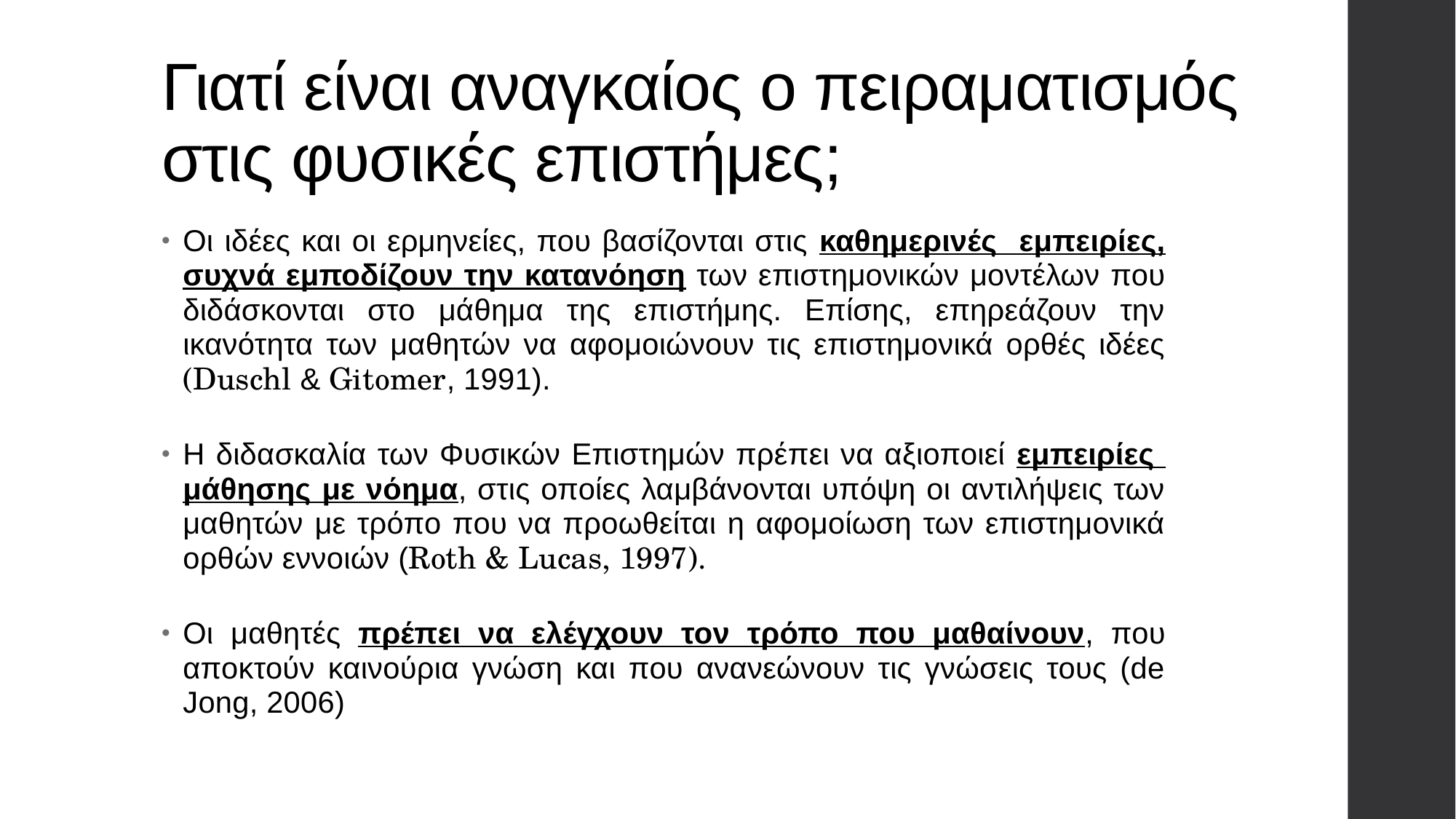

# Γιατί είναι αναγκαίος ο πειραματισμός στις φυσικές επιστήμες;
Οι ιδέες και οι ερμηνείες, που βασίζονται στις καθημερινές  εμπειρίες, συχνά εμποδίζουν την κατανόηση των επιστημονικών μοντέλων που διδάσκονται στο μάθημα της επιστήμης. Επίσης, επηρεάζουν την ικανότητα των μαθητών να αφομοιώνουν τις επιστημονικά ορθές ιδέες (Duschl & Gitomer, 1991).

Η διδασκαλία των Φυσικών Επιστημών πρέπει να αξιοποιεί εμπειρίες  μάθησης με νόημα, στις οποίες λαμβάνονται υπόψη οι αντιλήψεις των μαθητών με τρόπο που να προωθείται η αφομοίωση των επιστημονικά ορθών εννοιών (Roth & Lucas, 1997).

Οι μαθητές πρέπει να ελέγχουν τον τρόπο που μαθαίνουν, που αποκτούν καινούρια γνώση και που ανανεώνουν τις γνώσεις τους (de Jong, 2006)